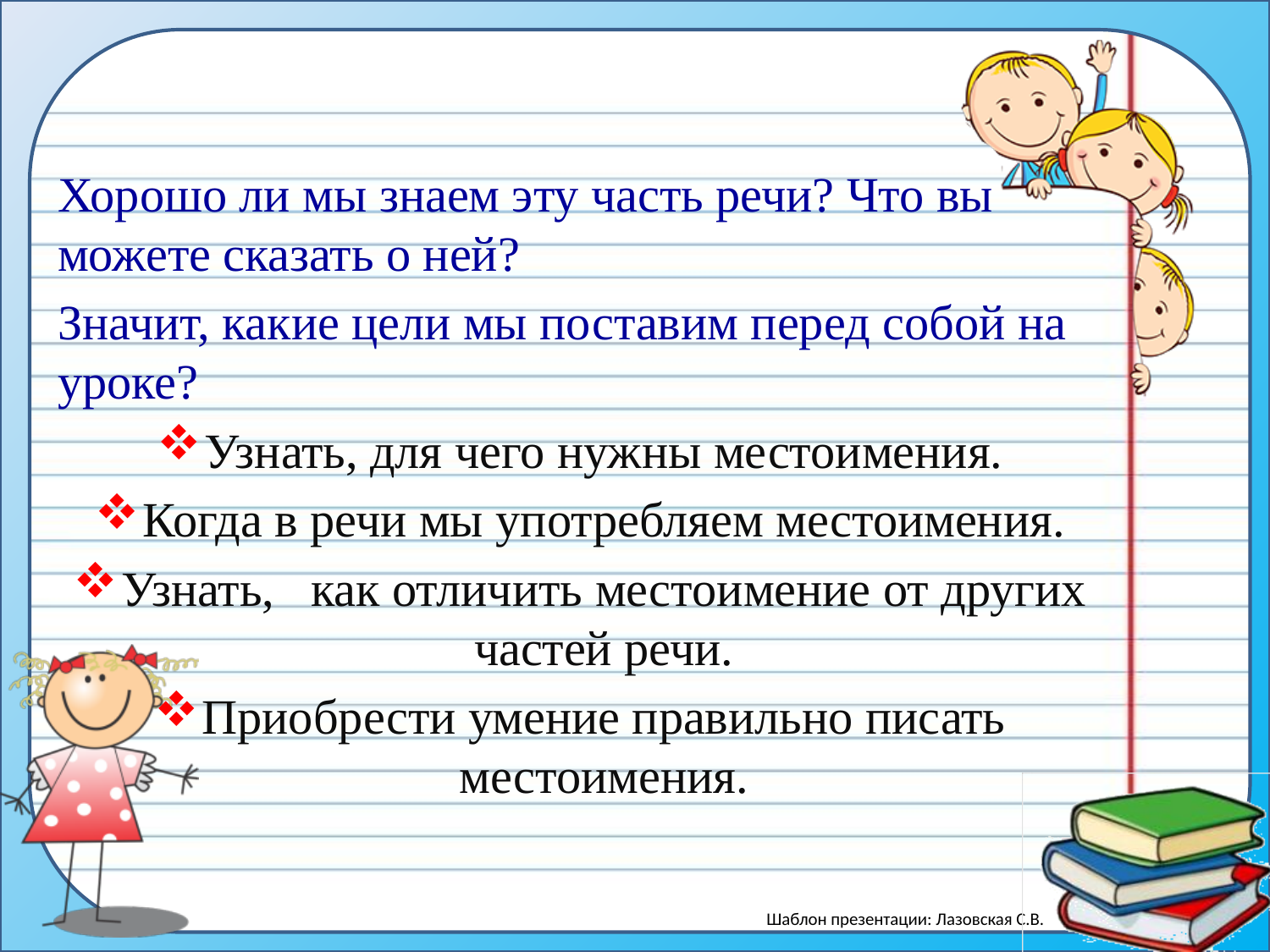

Хорошо ли мы знаем эту часть речи? Что вы можете сказать о ней?
Значит, какие цели мы поставим перед собой на уроке?
Узнать, для чего нужны местоимения.
Когда в речи мы употребляем местоимения.
Узнать,   как отличить местоимение от других частей речи.
Приобрести умение правильно писать местоимения.